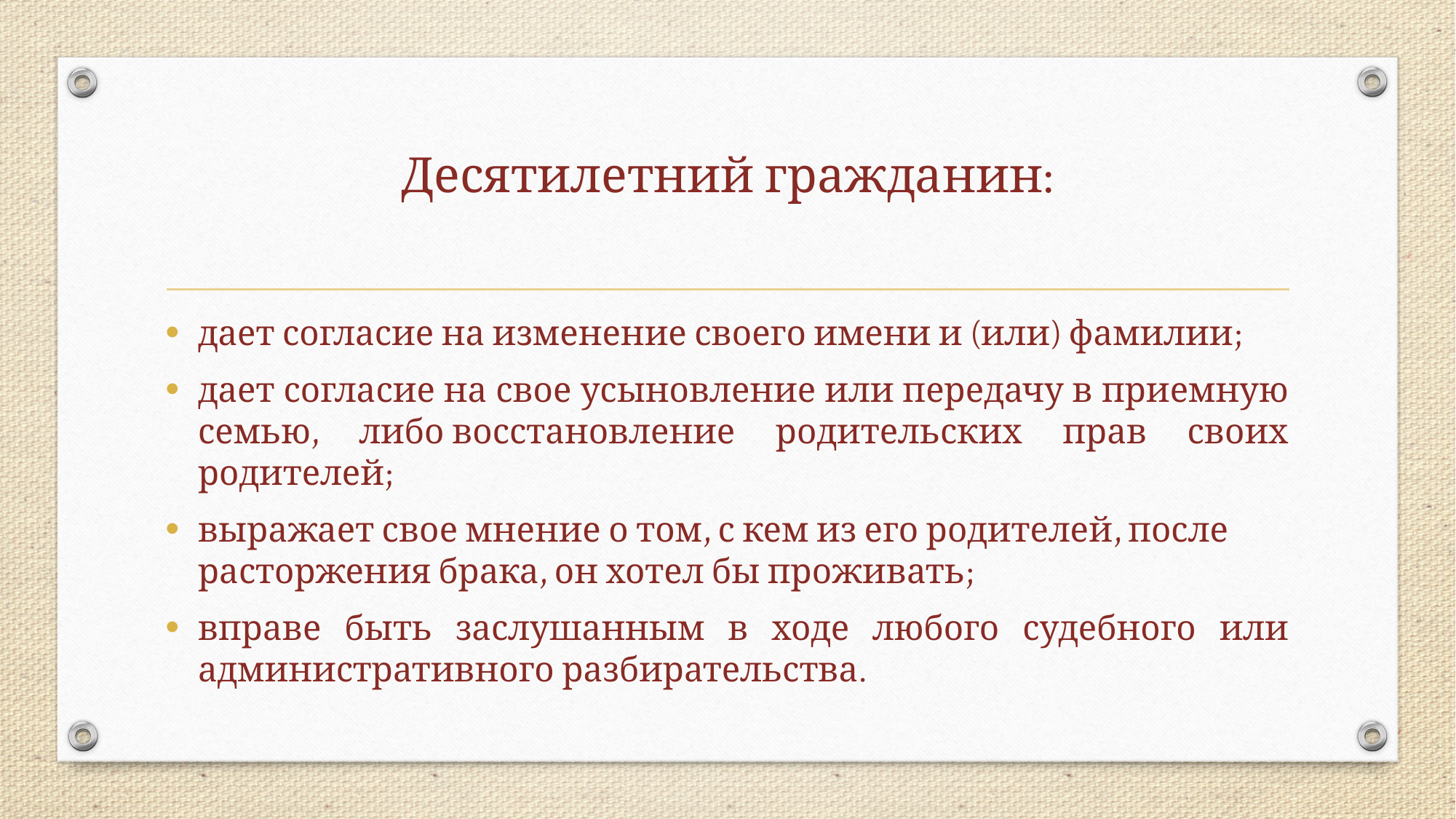

# Десятилетний гражданин:
дает согласие на изменение своего имени и (или) фамилии;
дает согласие на свое усыновление или передачу в приемную семью, либо восстановление родительских прав своих родителей;
выражает свое мнение о том, с кем из его родителей, после расторжения брака, он хотел бы проживать;
вправе быть заслушанным в ходе любого судебного или административного разбирательства.